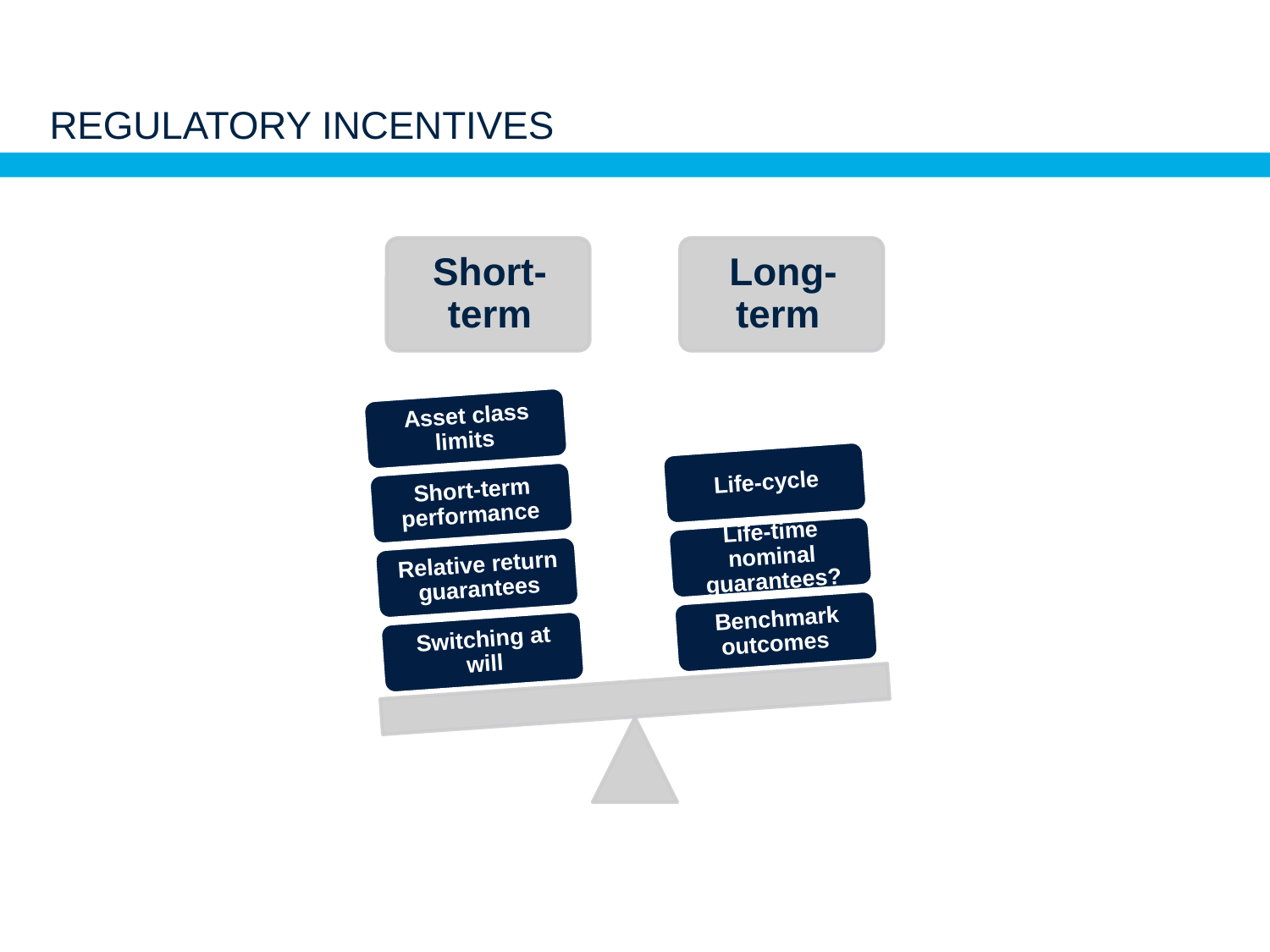

# Regulatory incentives
Short-term
Long-term
Switching at will
Relative return guarantees
Short-term performance
Asset class limits
Benchmark outcomes
Life-time nominal guarantees?
Life-cycle